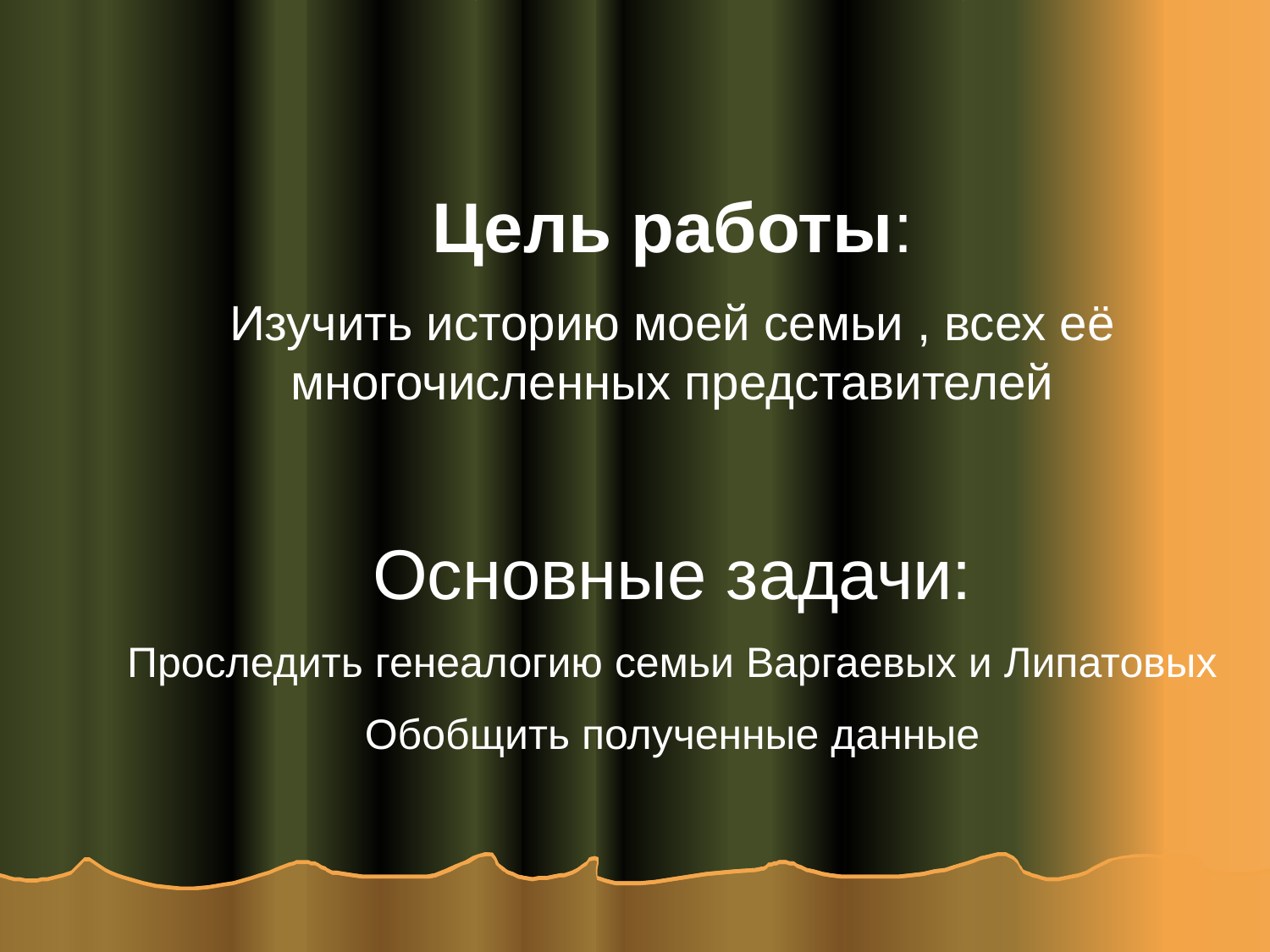

Цель работы:
Изучить историю моей семьи , всех её многочисленных представителей

Основные задачи:
Проследить генеалогию семьи Варгаевых и Липатовых
Обобщить полученные данные